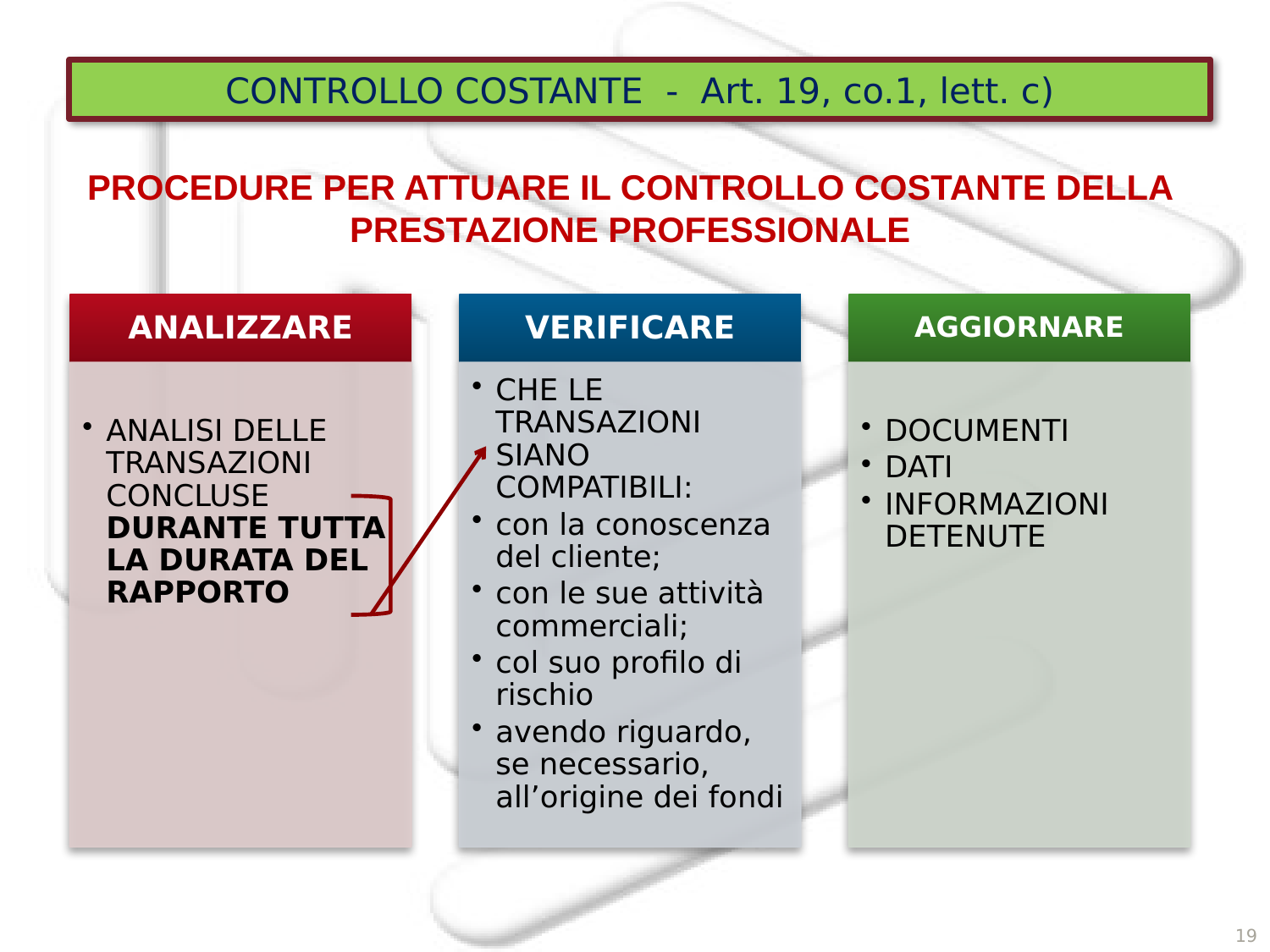

CONTROLLO COSTANTE  -  Art. 19, co.1, lett. c)
PROCEDURE PER ATTUARE IL CONTROLLO COSTANTE DELLA PRESTAZIONE PROFESSIONALE
ANALIZZARE

ANALISI DELLE TRANSAZIONI CONCLUSE DURANTE TUTTA LA DURATA DEL RAPPORTO
VERIFICARE
CHE LE TRANSAZIONI SIANO COMPATIBILI:
con la conoscenza del cliente;
con le sue attività commerciali;
col suo profilo di rischio
avendo riguardo, se necessario, all’origine dei fondi
AGGIORNARE

DOCUMENTI
DATI
INFORMAZIONI DETENUTE

19